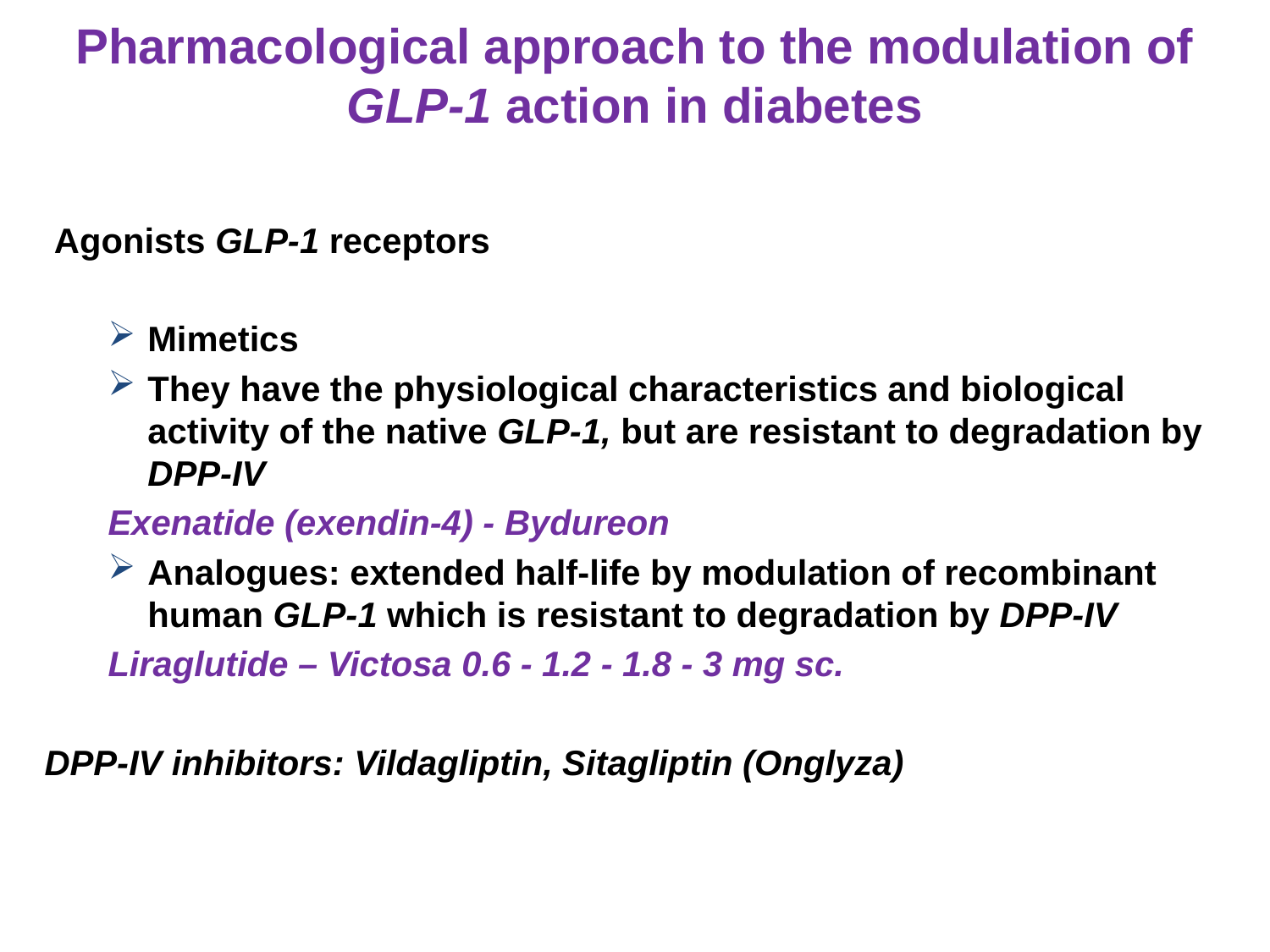

Pharmacological approach to the modulation of GLP-1 action in diabetes
 Agonists GLP-1 receptors

Mimetics
They have the physiological characteristics and biological activity of the native GLP-1, but are resistant to degradation by DPP-IV
Exenatide (exendin-4) - Bydureon
Analogues: extended half-life by modulation of recombinant human GLP-1 which is resistant to degradation by DPP-IV
Liraglutide – Victosa 0.6 - 1.2 - 1.8 - 3 mg sc.

DPP-IV inhibitors: Vildagliptin, Sitagliptin (Onglyza)